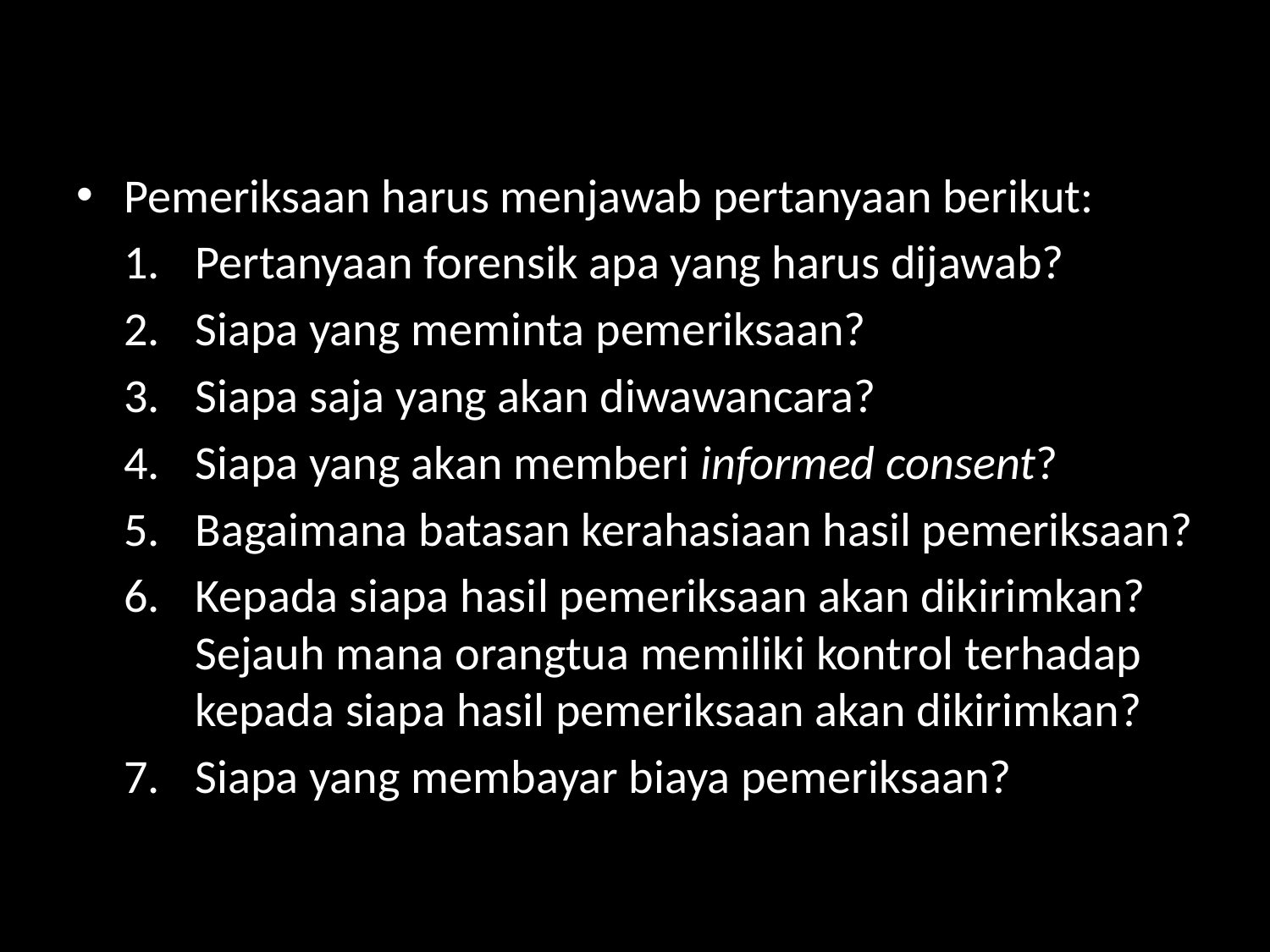

#
Pemeriksaan harus menjawab pertanyaan berikut:
Pertanyaan forensik apa yang harus dijawab?
Siapa yang meminta pemeriksaan?
Siapa saja yang akan diwawancara?
Siapa yang akan memberi informed consent?
Bagaimana batasan kerahasiaan hasil pemeriksaan?
Kepada siapa hasil pemeriksaan akan dikirimkan? Sejauh mana orangtua memiliki kontrol terhadap kepada siapa hasil pemeriksaan akan dikirimkan?
Siapa yang membayar biaya pemeriksaan?